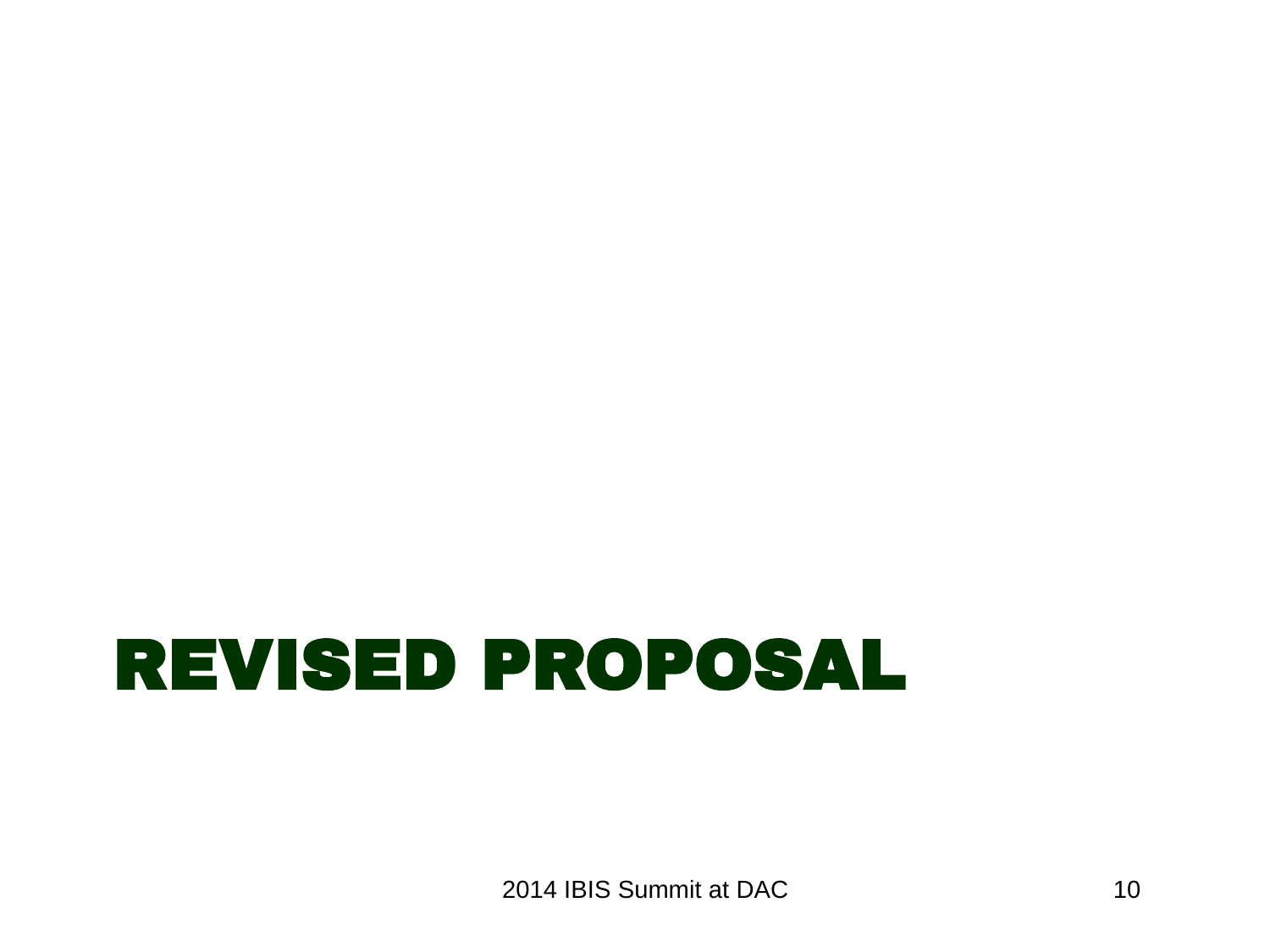

# Revised proposal

2014 IBIS Summit at DAC

10